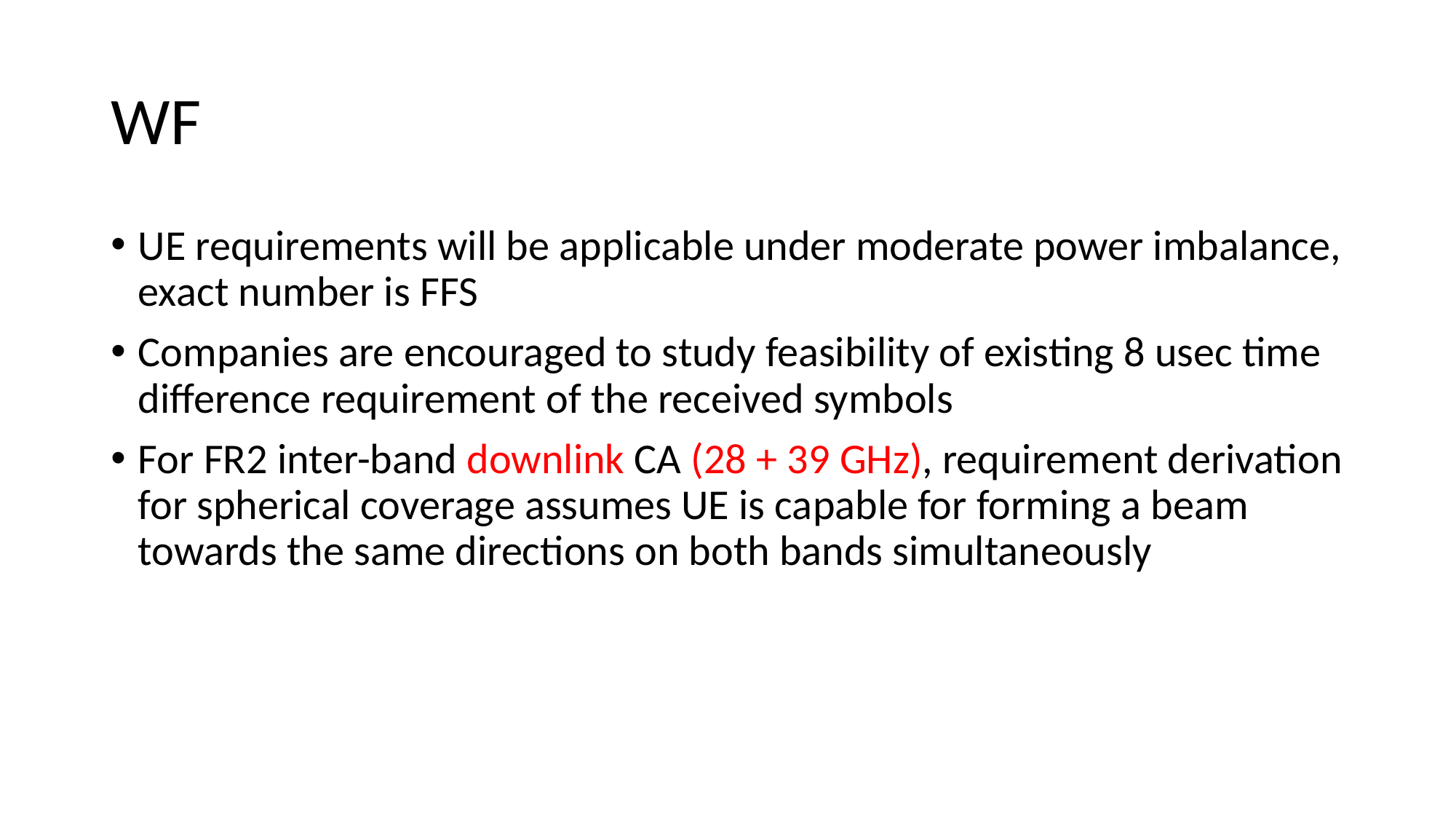

# WF
UE requirements will be applicable under moderate power imbalance, exact number is FFS
Companies are encouraged to study feasibility of existing 8 usec time difference requirement of the received symbols
For FR2 inter-band downlink CA (28 + 39 GHz), requirement derivation for spherical coverage assumes UE is capable for forming a beam towards the same directions on both bands simultaneously